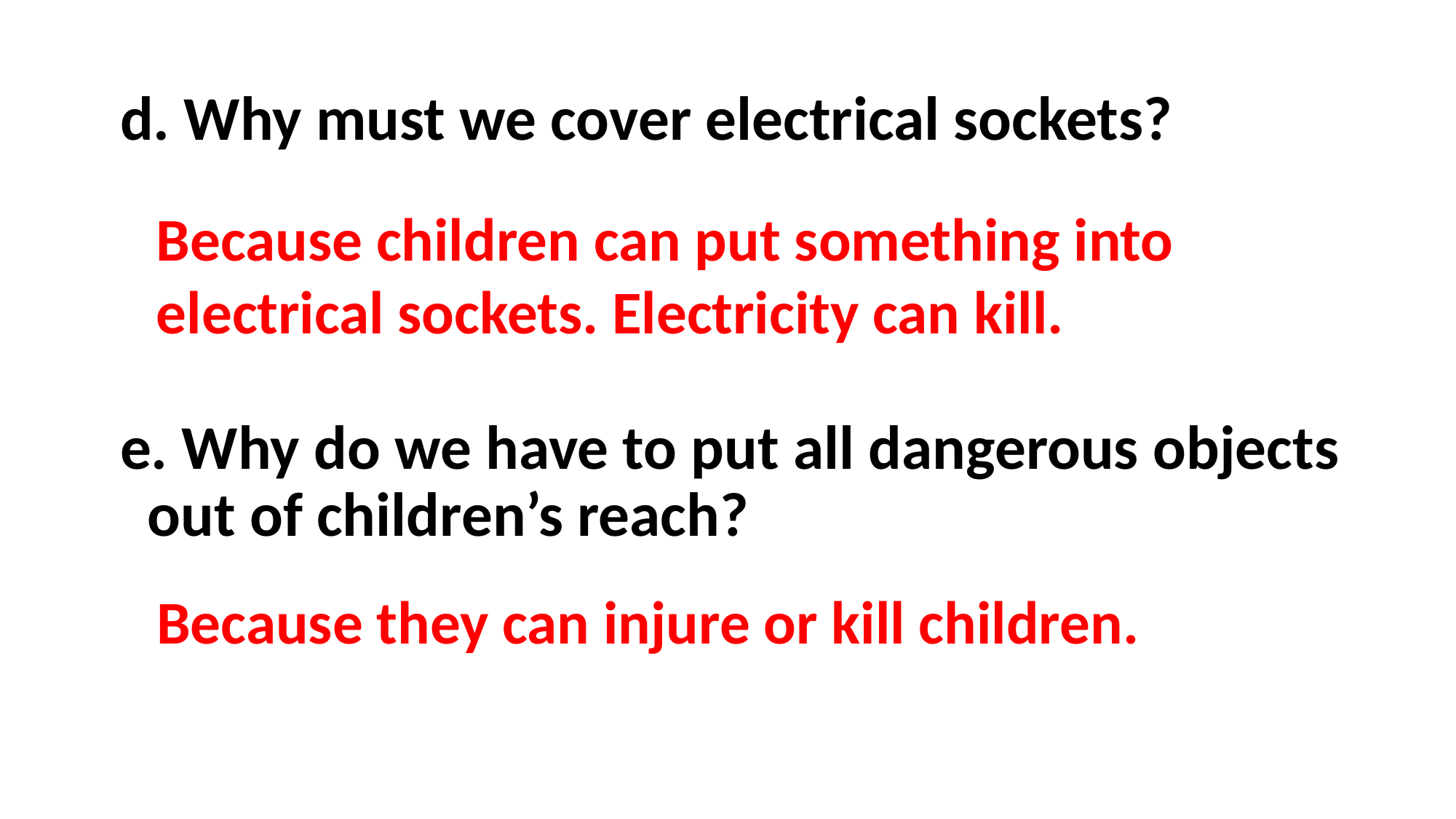

d. Why must we cover electrical sockets?

e. Why do we have to put all dangerous objects out of children’s reach?

	Because children can put something into electrical sockets. Electricity can kill.
	Because they can injure or kill children.